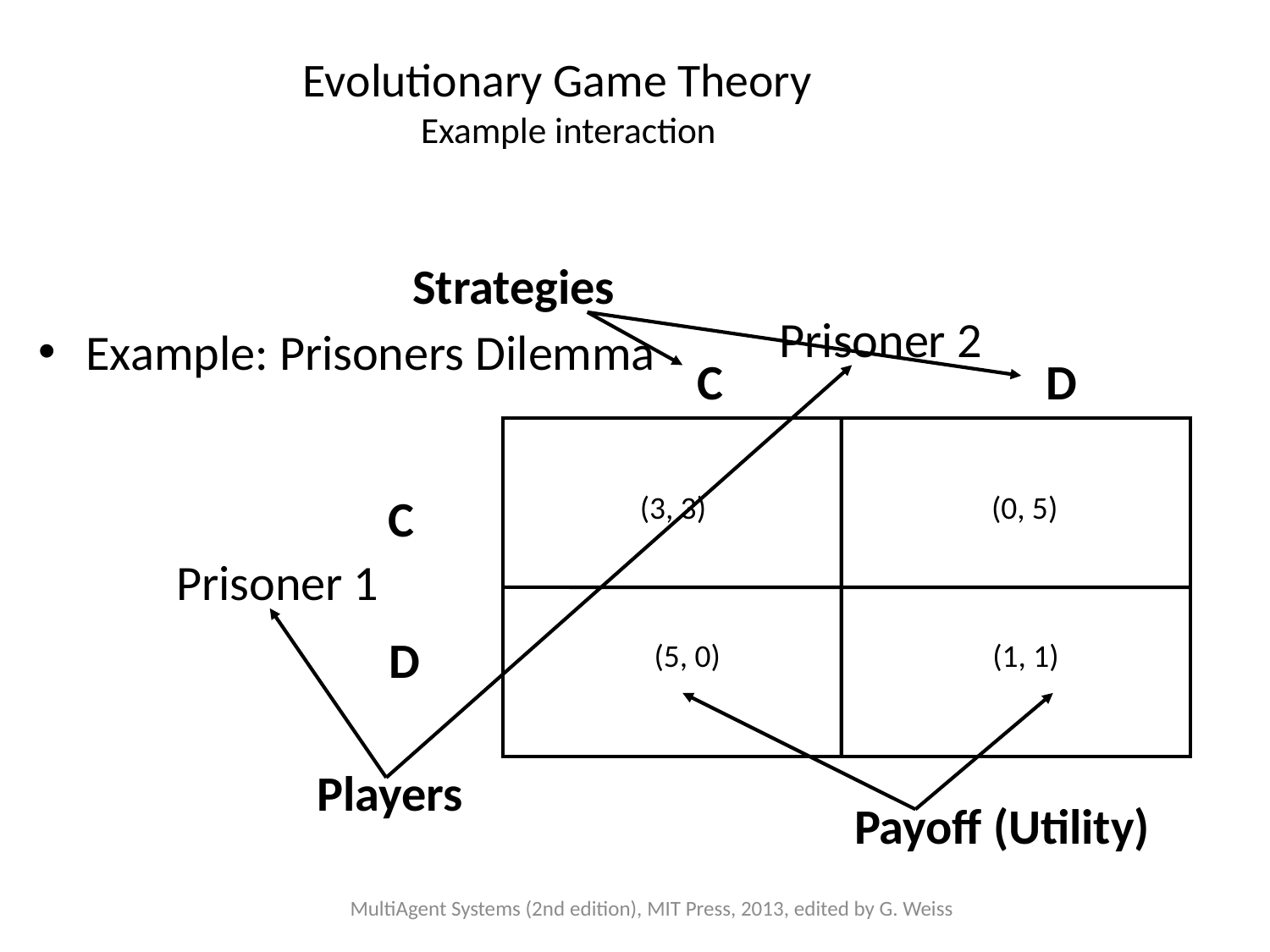

# Evolutionary Game Theory Example interaction
Strategies
Prisoner 2

Example: Prisoners Dilemma
C
D

C
(3, 3)
(0, 5)
Prisoner 1

D
(5, 0)
(1, 1)

Players
Payoff (Utility)
MultiAgent Systems (2nd edition), MIT Press, 2013, edited by G. Weiss